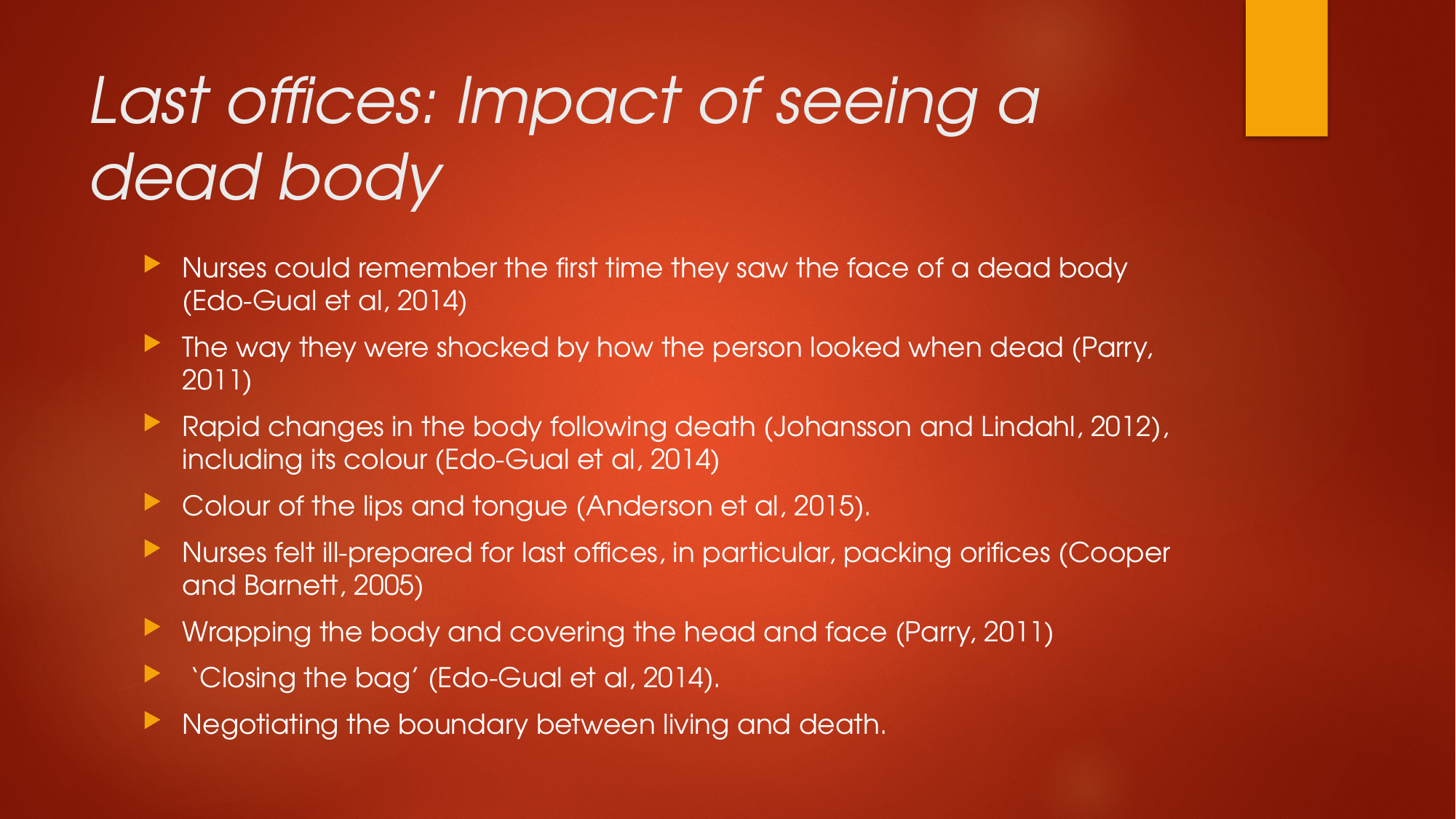

# Last offices: Impact of seeing a dead body
Nurses could remember the first time they saw the face of a dead body (Edo-Gual et al, 2014)
The way they were shocked by how the person looked when dead (Parry, 2011)
Rapid changes in the body following death (Johansson and Lindahl, 2012), including its colour (Edo-Gual et al, 2014)
Colour of the lips and tongue (Anderson et al, 2015).
Nurses felt ill-prepared for last offices, in particular, packing orifices (Cooper and Barnett, 2005)
Wrapping the body and covering the head and face (Parry, 2011)
 ‘Closing the bag’ (Edo-Gual et al, 2014).
Negotiating the boundary between living and death.